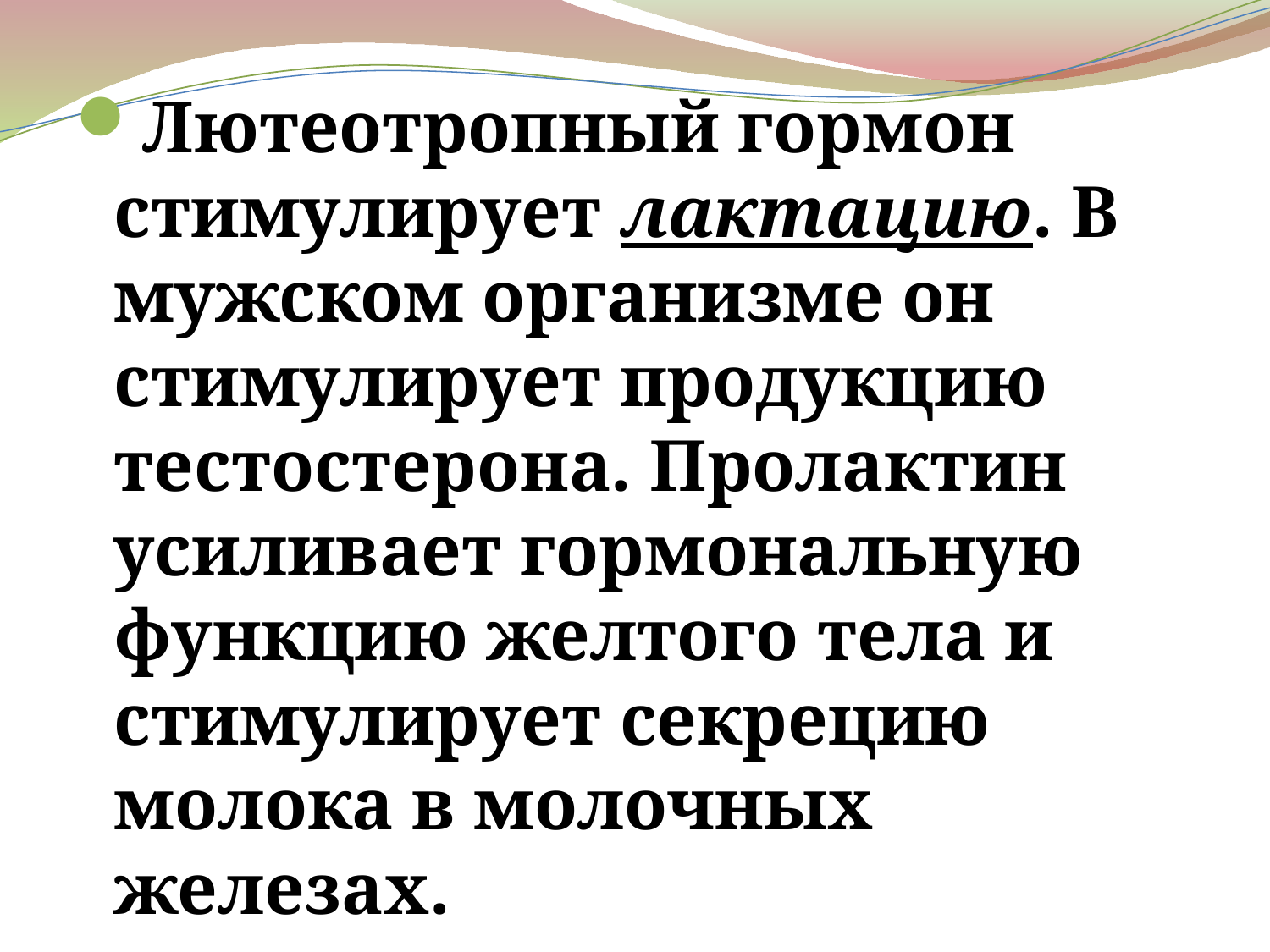

Лютеотропный гормон стимулирует лактацию. В мужском организме он стимулирует продукцию тестостерона. Пролактин усиливает гормональную функцию желтого тела и стимулирует секрецию молока в молочных железах.